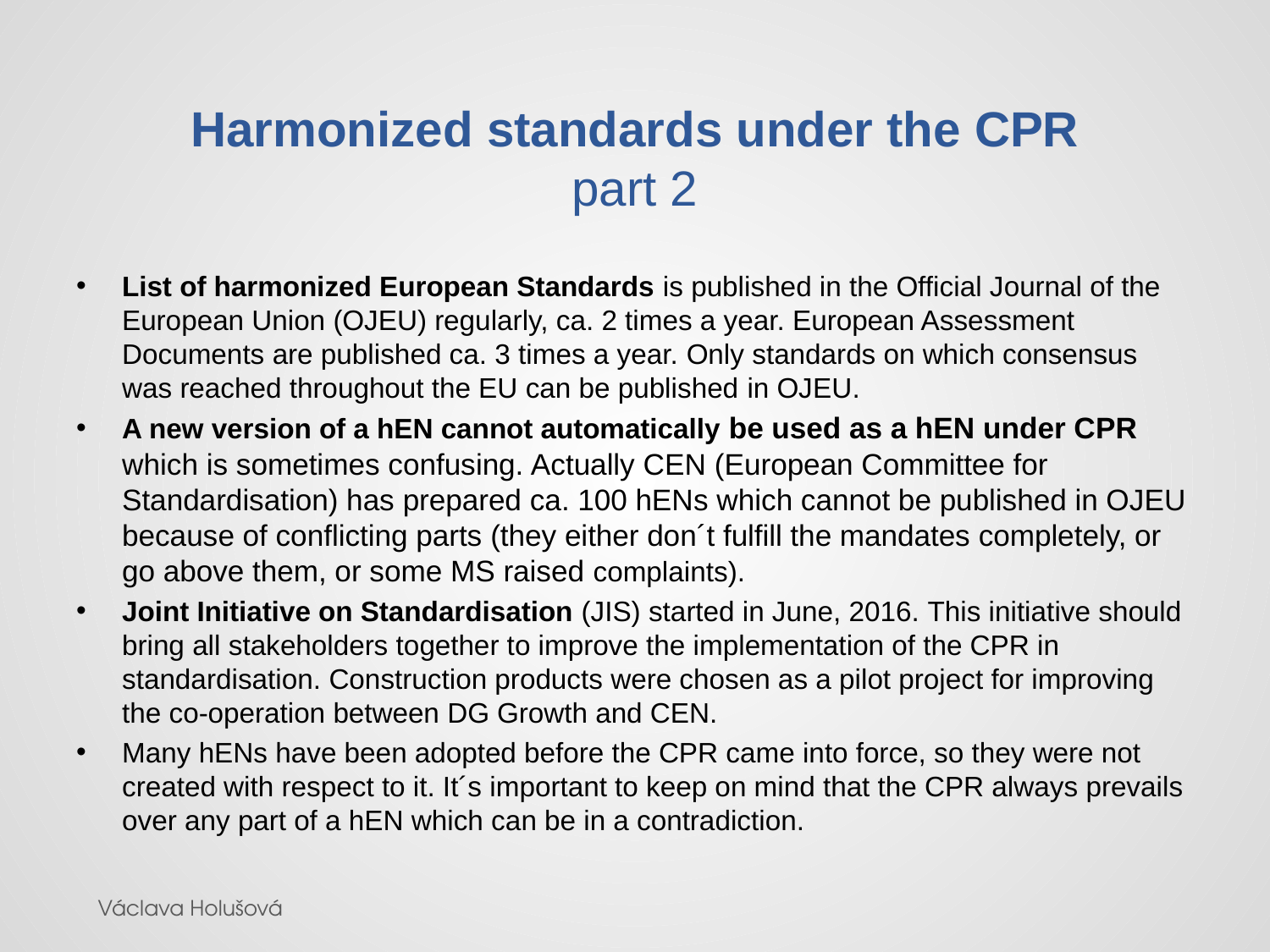

# Harmonized standards under the CPR part 2

List of harmonized European Standards is published in the Official Journal of the European Union (OJEU) regularly, ca. 2 times a year. European Assessment Documents are published ca. 3 times a year. Only standards on which consensus was reached throughout the EU can be published in OJEU.
A new version of a hEN cannot automatically be used as a hEN under CPR which is sometimes confusing. Actually CEN (European Committee for Standardisation) has prepared ca. 100 hENs which cannot be published in OJEU because of conflicting parts (they either don´t fulfill the mandates completely, or go above them, or some MS raised complaints).
Joint Initiative on Standardisation (JIS) started in June, 2016. This initiative should bring all stakeholders together to improve the implementation of the CPR in standardisation. Construction products were chosen as a pilot project for improving the co-operation between DG Growth and CEN.
Many hENs have been adopted before the CPR came into force, so they were not created with respect to it. It´s important to keep on mind that the CPR always prevails over any part of a hEN which can be in a contradiction.

Václava Holušová